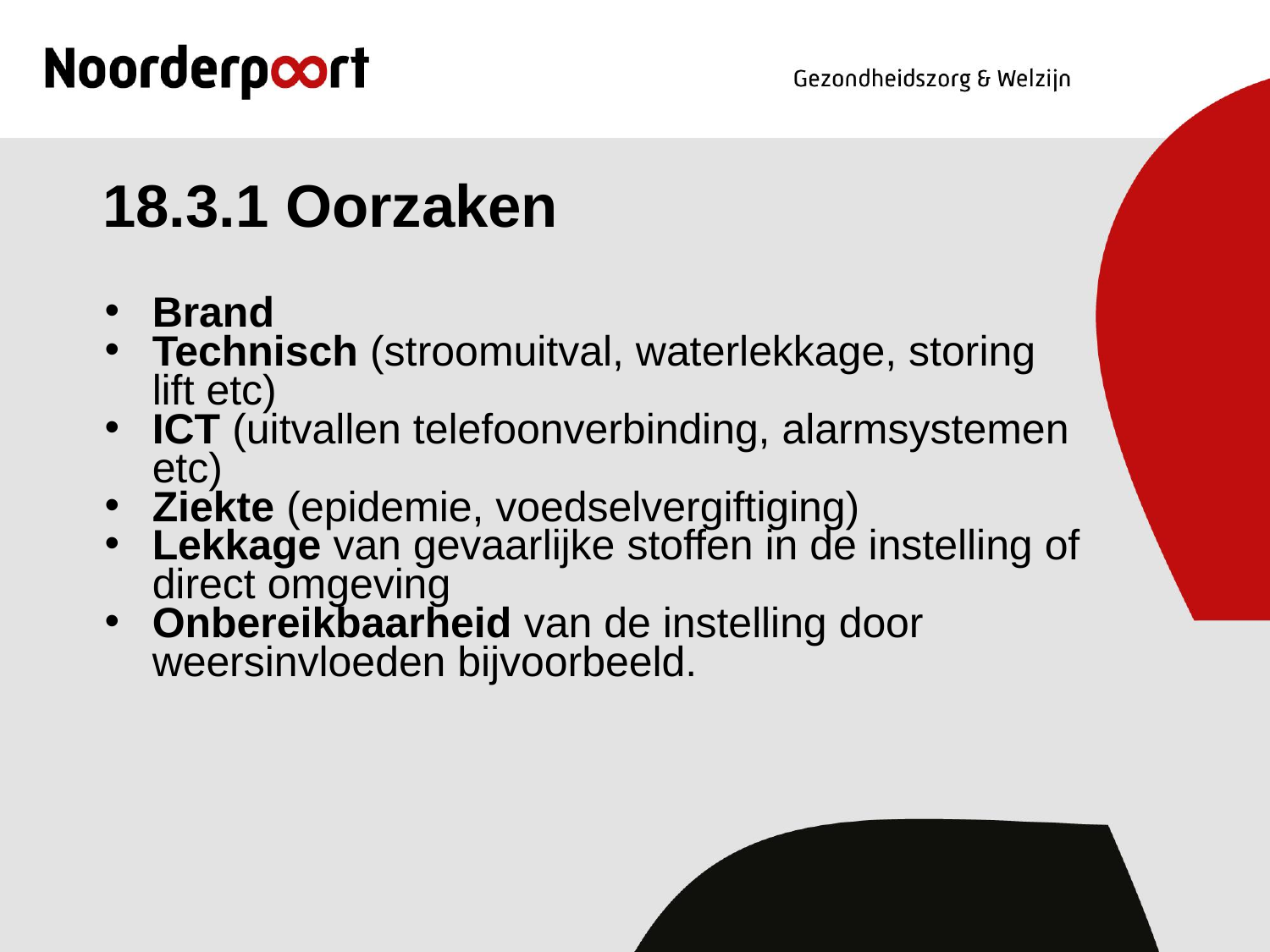

# 18.3.1 Oorzaken
Brand
Technisch (stroomuitval, waterlekkage, storing lift etc)
ICT (uitvallen telefoonverbinding, alarmsystemen etc)
Ziekte (epidemie, voedselvergiftiging)
Lekkage van gevaarlijke stoffen in de instelling of direct omgeving
Onbereikbaarheid van de instelling door weersinvloeden bijvoorbeeld.